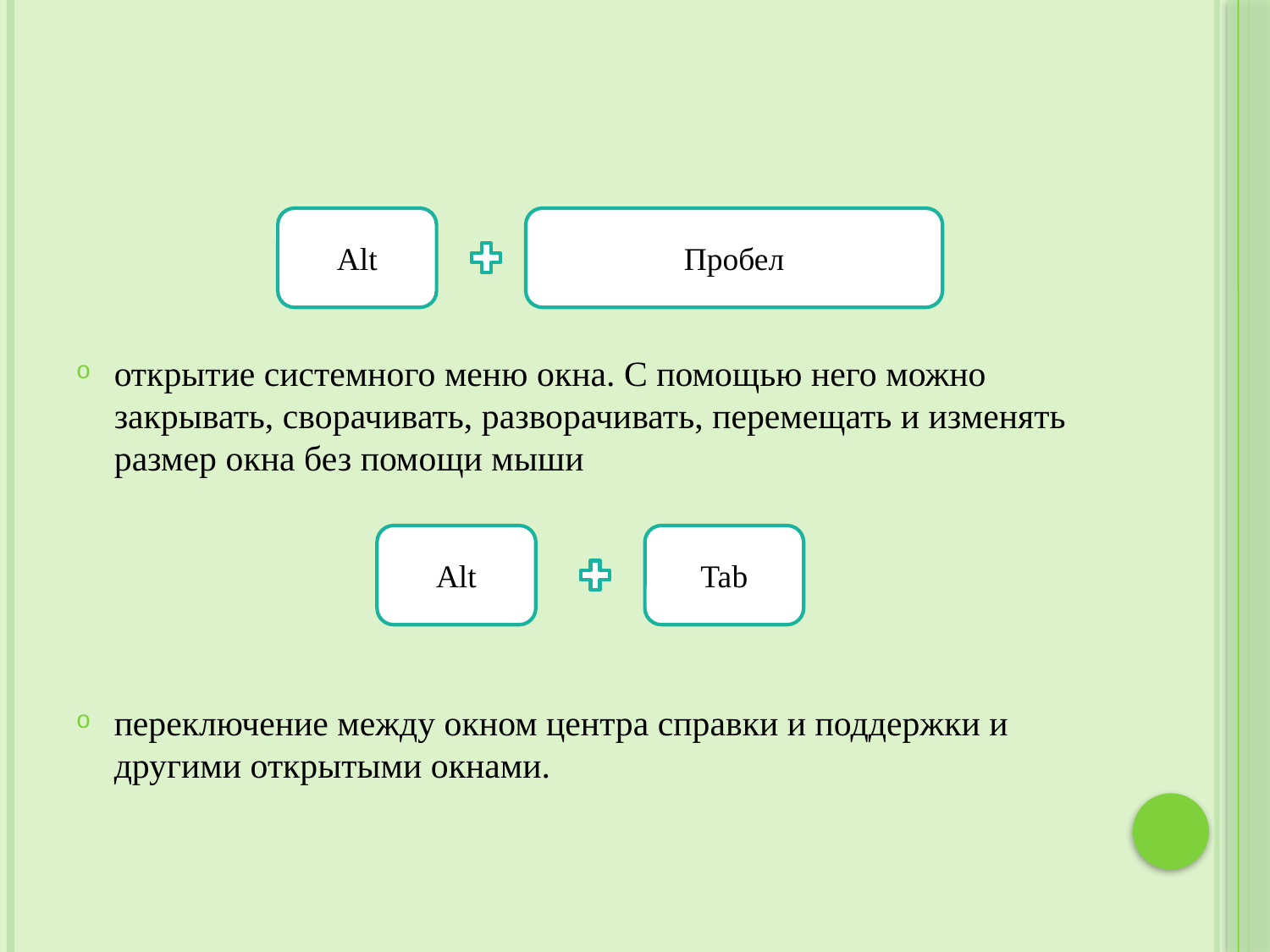

Alt
Пробел

открытие системного меню окна. С помощью него можно закрывать, сворачивать, разворачивать, перемещать и изменять размер окна без помощи мыши

переключение между окном центра справки и поддержки и другими открытыми окнами.

Alt
Tab